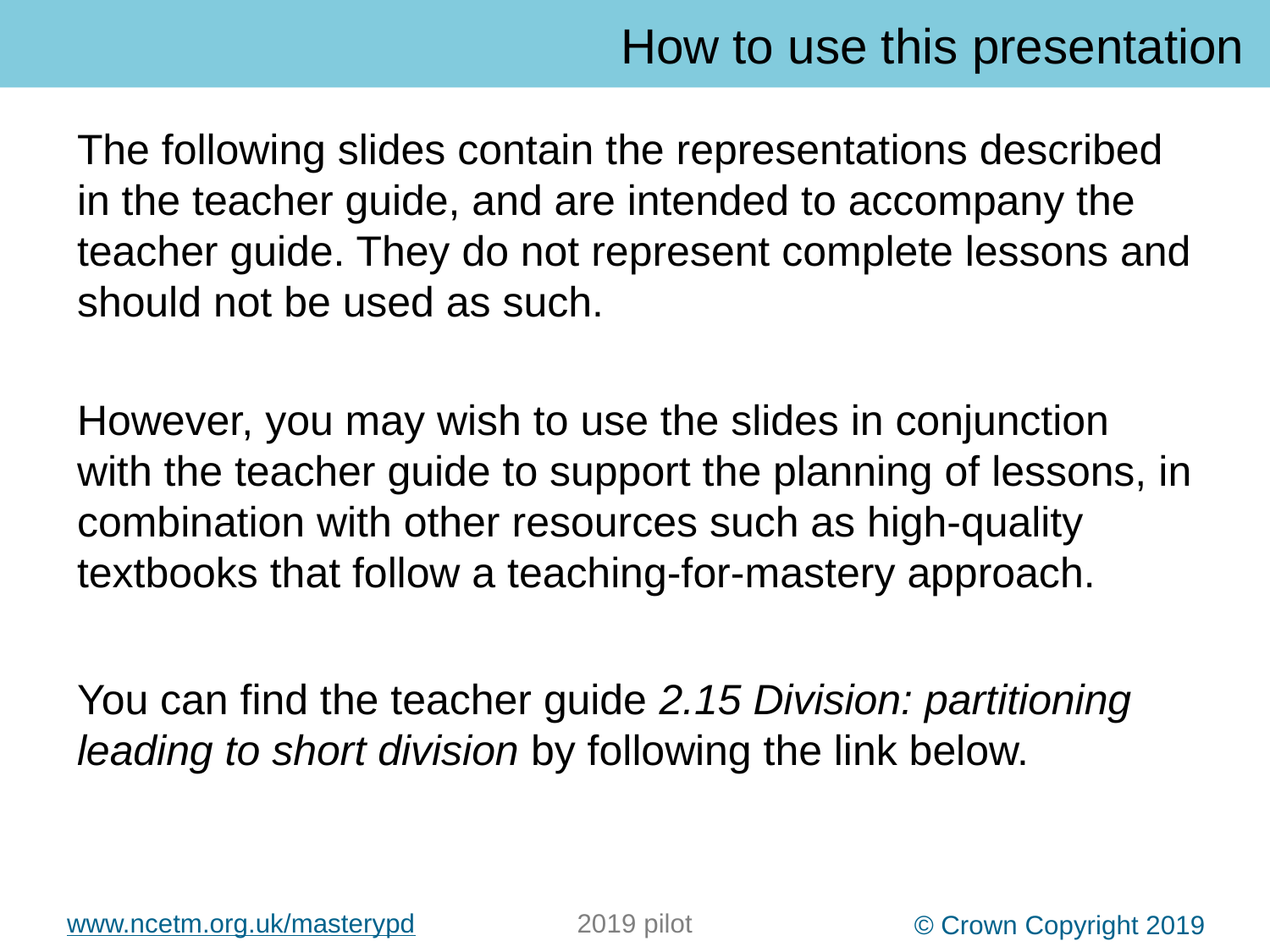

How to use this presentation
You can find the teacher guide 2.15 Division: partitioning leading to short division by following the link below.